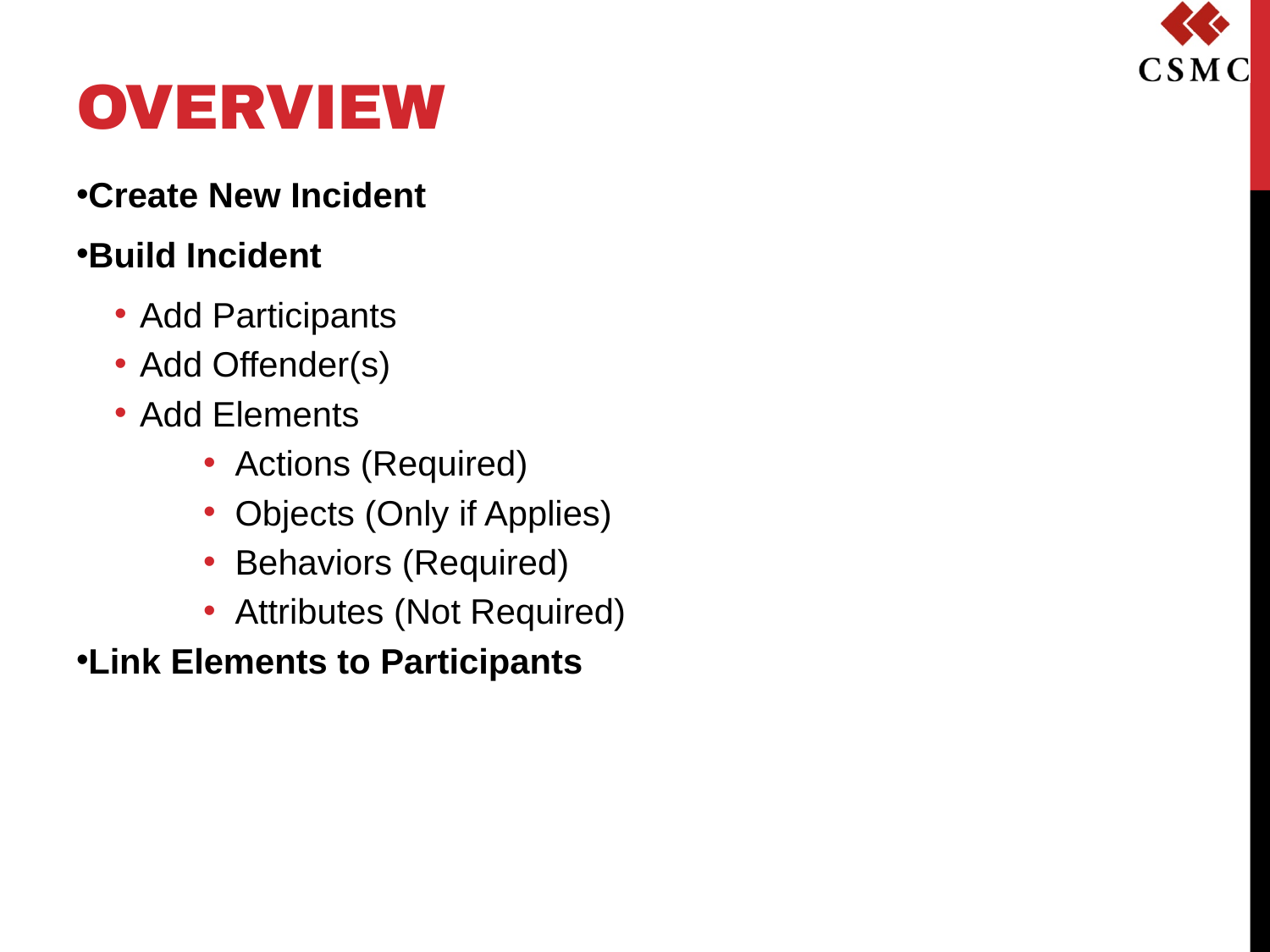

# overview
Create New Incident
Build Incident
Add Participants
Add Offender(s)
Add Elements
Actions (Required)
Objects (Only if Applies)
Behaviors (Required)
Attributes (Not Required)
Link Elements to Participants